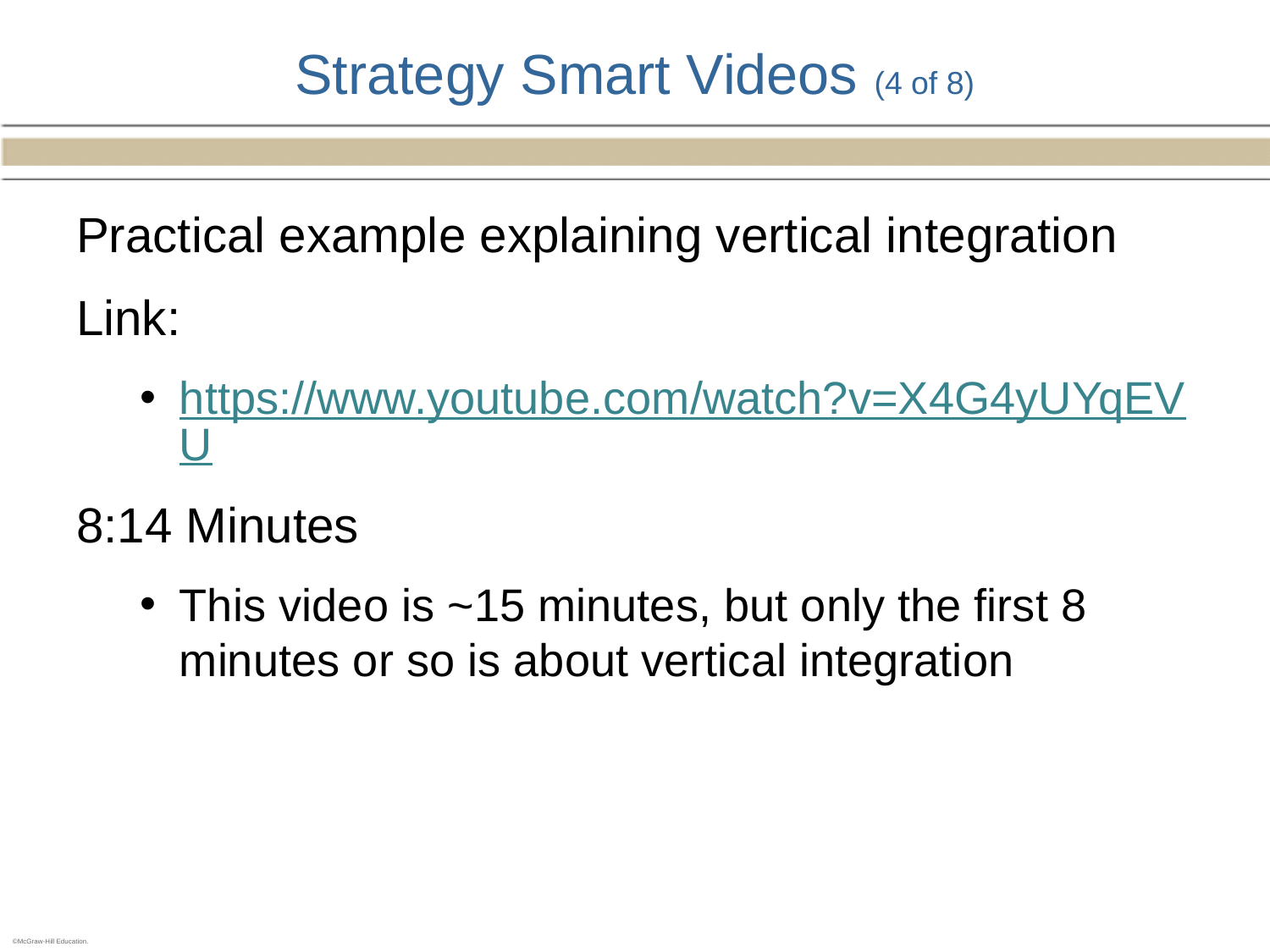

# Strategy Smart Videos (4 of 8)
Practical example explaining vertical integration
Link:
https://www.youtube.com/watch?v=X4G4yUYqEVU
8:14 Minutes
This video is ~15 minutes, but only the first 8 minutes or so is about vertical integration